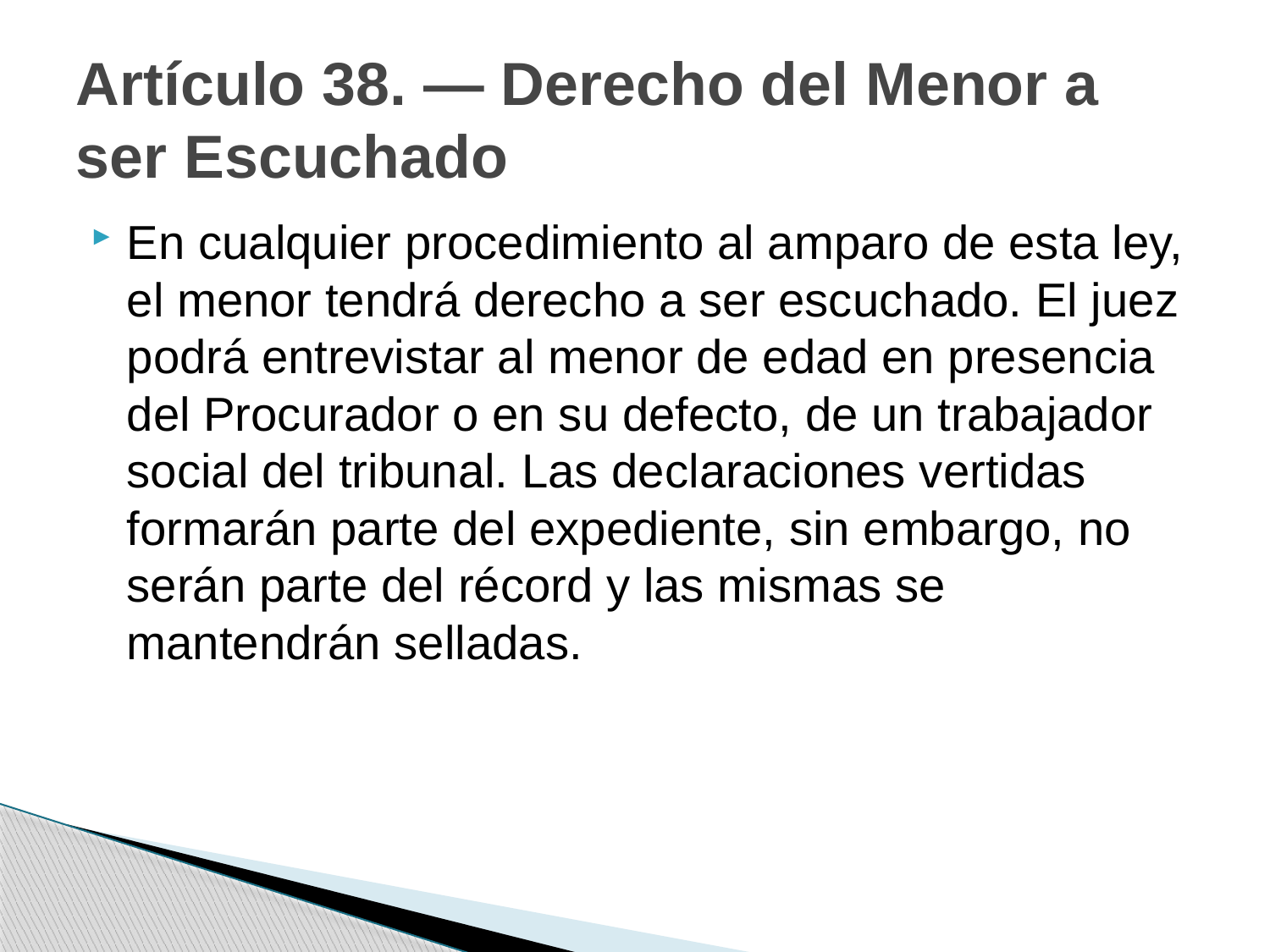

# Artículo 38. — Derecho del Menor a ser Escuchado
En cualquier procedimiento al amparo de esta ley, el menor tendrá derecho a ser escuchado. El juez podrá entrevistar al menor de edad en presencia del Procurador o en su defecto, de un trabajador social del tribunal. Las declaraciones vertidas formarán parte del expediente, sin embargo, no serán parte del récord y las mismas se mantendrán selladas.